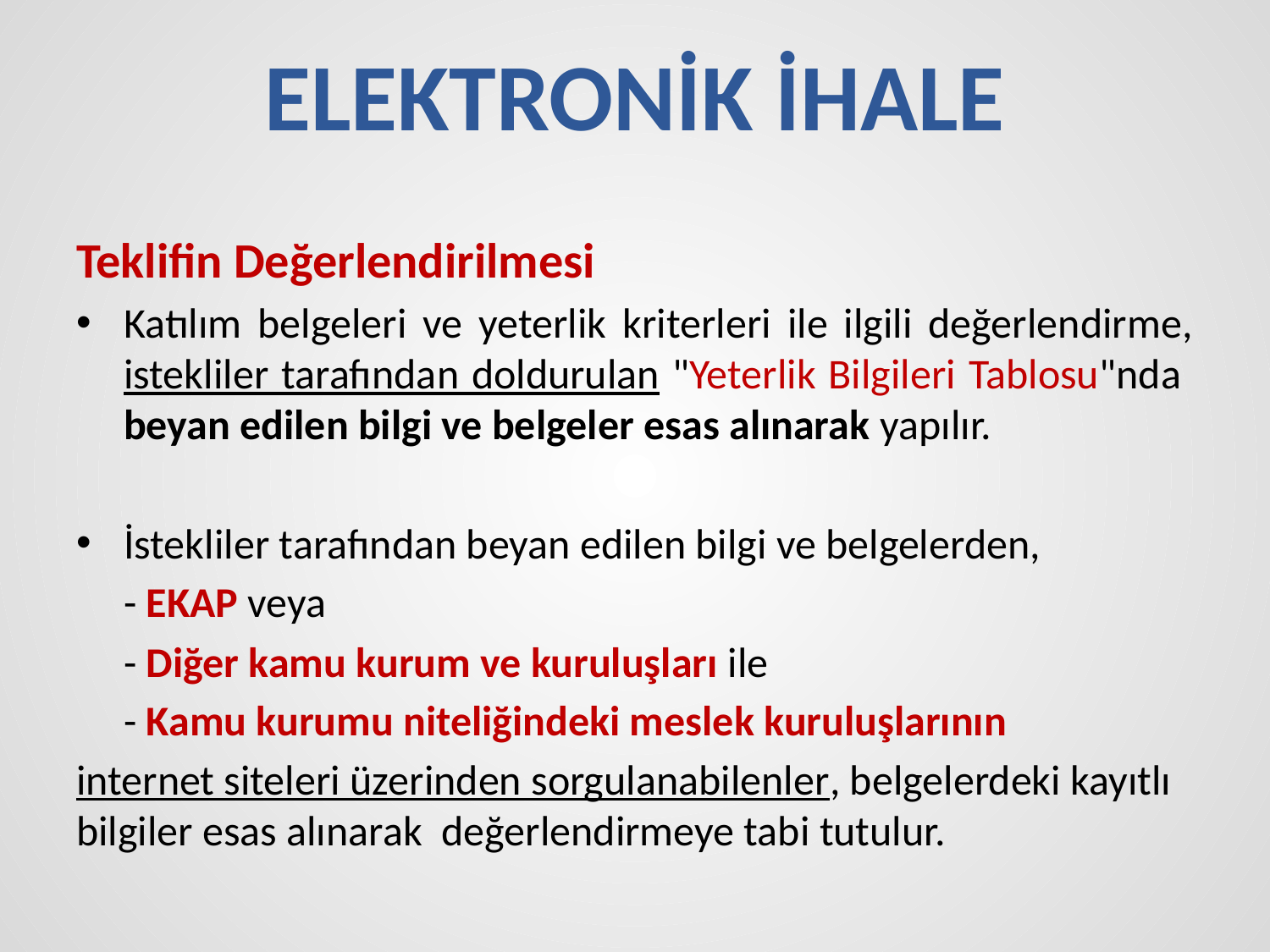

# ELEKTRONİK İHALE
Teklifin Değerlendirilmesi
Katılım belgeleri ve yeterlik kriterleri ile ilgili değerlendirme, istekliler tarafından doldurulan "Yeterlik Bilgileri Tablosu"nda  beyan edilen bilgi ve belgeler esas alınarak yapılır.

İstekliler tarafından beyan edilen bilgi ve belgelerden,
     - EKAP veya
     - Diğer kamu kurum ve kuruluşları ile
     - Kamu kurumu niteliğindeki meslek kuruluşlarının
internet siteleri üzerinden sorgulanabilenler, belgelerdeki kayıtlı bilgiler esas alınarak  değerlendirmeye tabi tutulur.